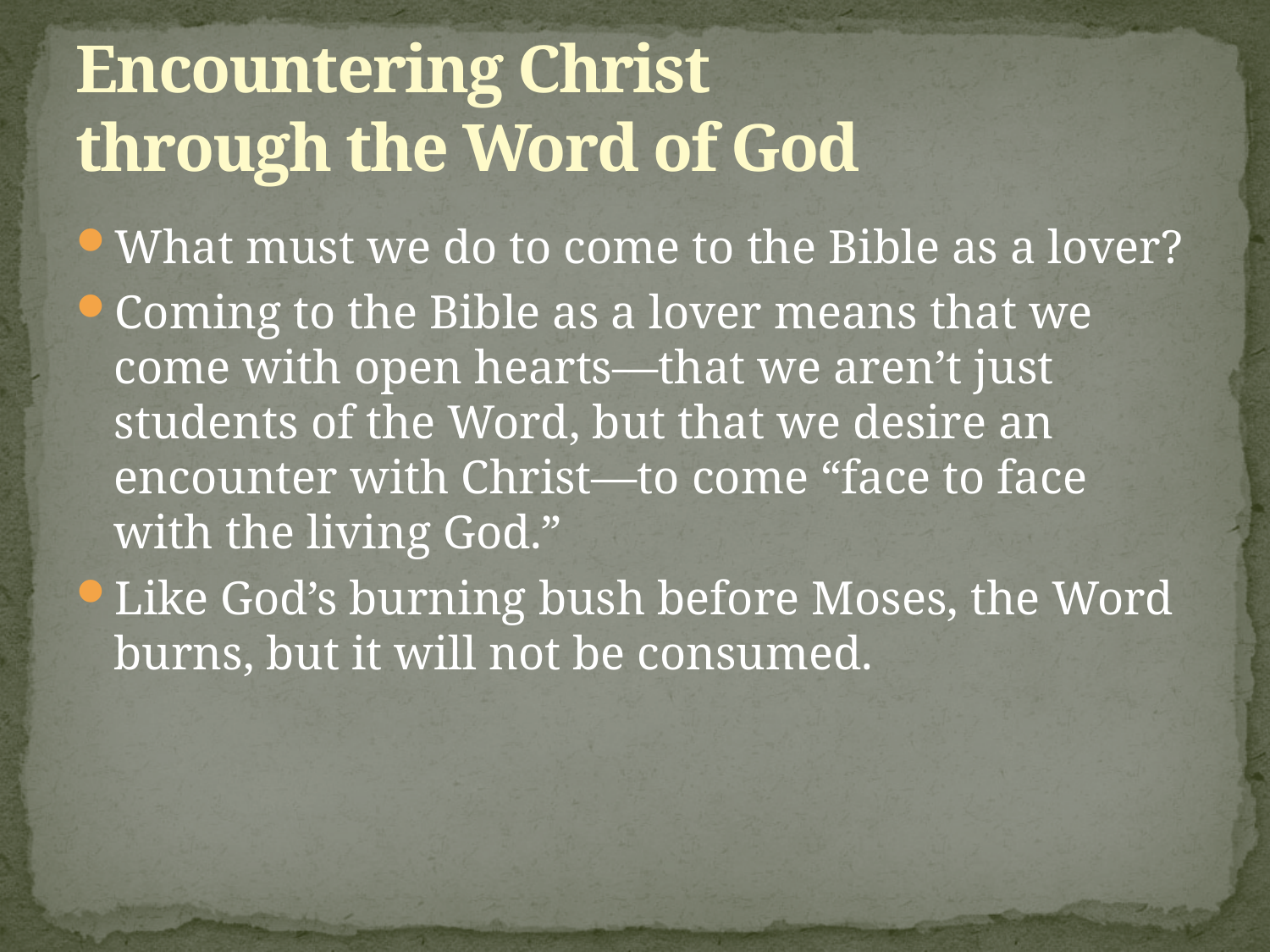

# Encountering Christ through the Word of God
What must we do to come to the Bible as a lover?
Coming to the Bible as a lover means that we come with open hearts—that we aren’t just students of the Word, but that we desire an encounter with Christ—to come “face to face with the living God.”
Like God’s burning bush before Moses, the Word burns, but it will not be consumed.